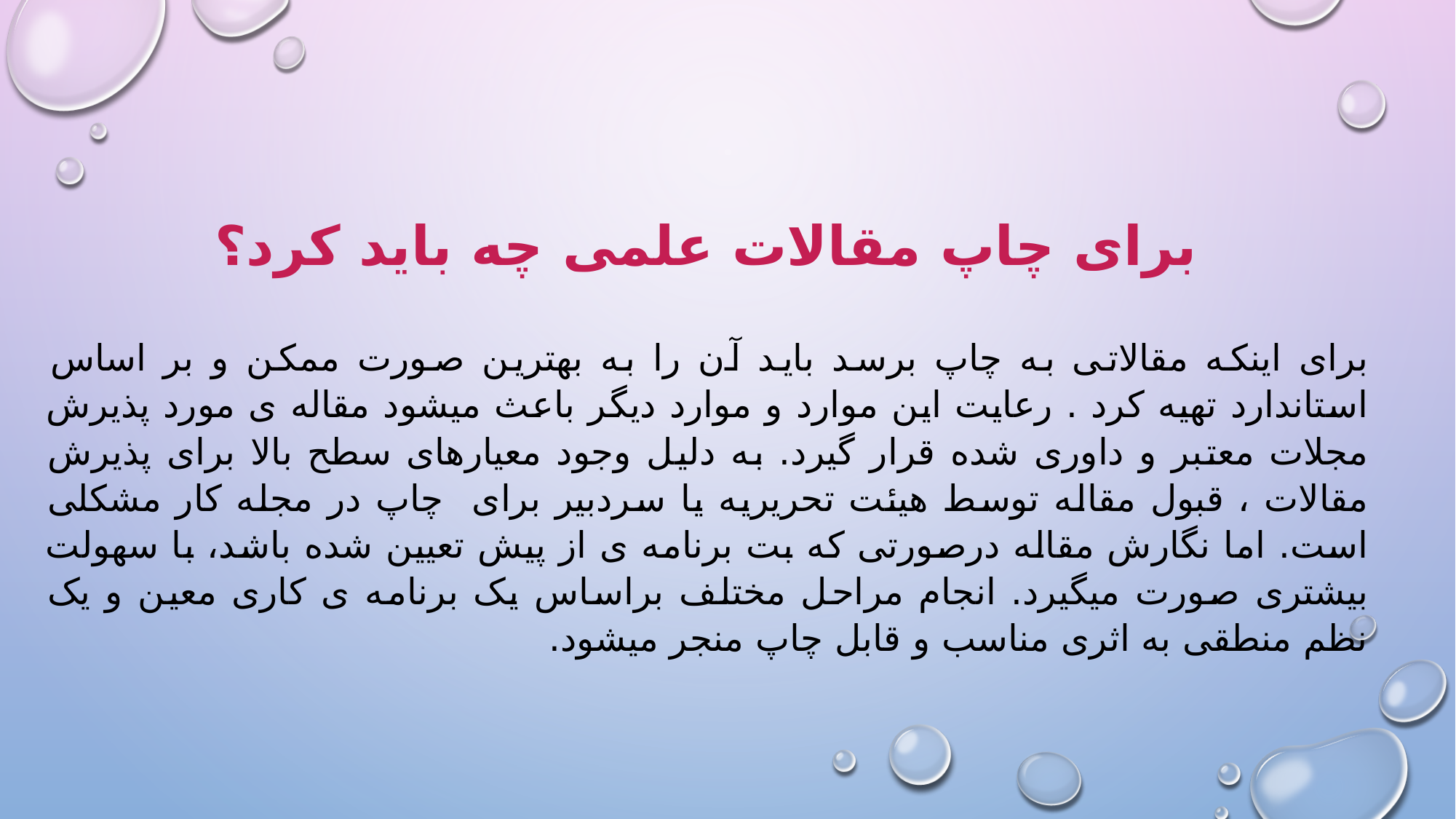

برای چاپ مقالات علمی چه باید کرد؟

برای اینکه مقالاتی به چاپ برسد باید آن را به بهترین صورت ممکن و بر اساس استاندارد تهیه کرد . رعایت این موارد و موارد دیگر باعث میشود مقاله ی مورد پذیرش مجلات معتبر و داوری شده قرار گیرد. به دلیل وجود معیارهای سطح بالا برای پذیرش مقالات ، قبول مقاله توسط هیئت تحریریه یا سردبیر برای  چاپ در مجله کار مشکلی است. اما نگارش مقاله درصورتی که بت برنامه ی از پیش تعیین شده باشد، با سهولت بیشتری صورت میگیرد. انجام مراحل مختلف براساس یک برنامه ی کاری معین و یک نظم منطقی به اثری مناسب و قابل چاپ منجر میشود.